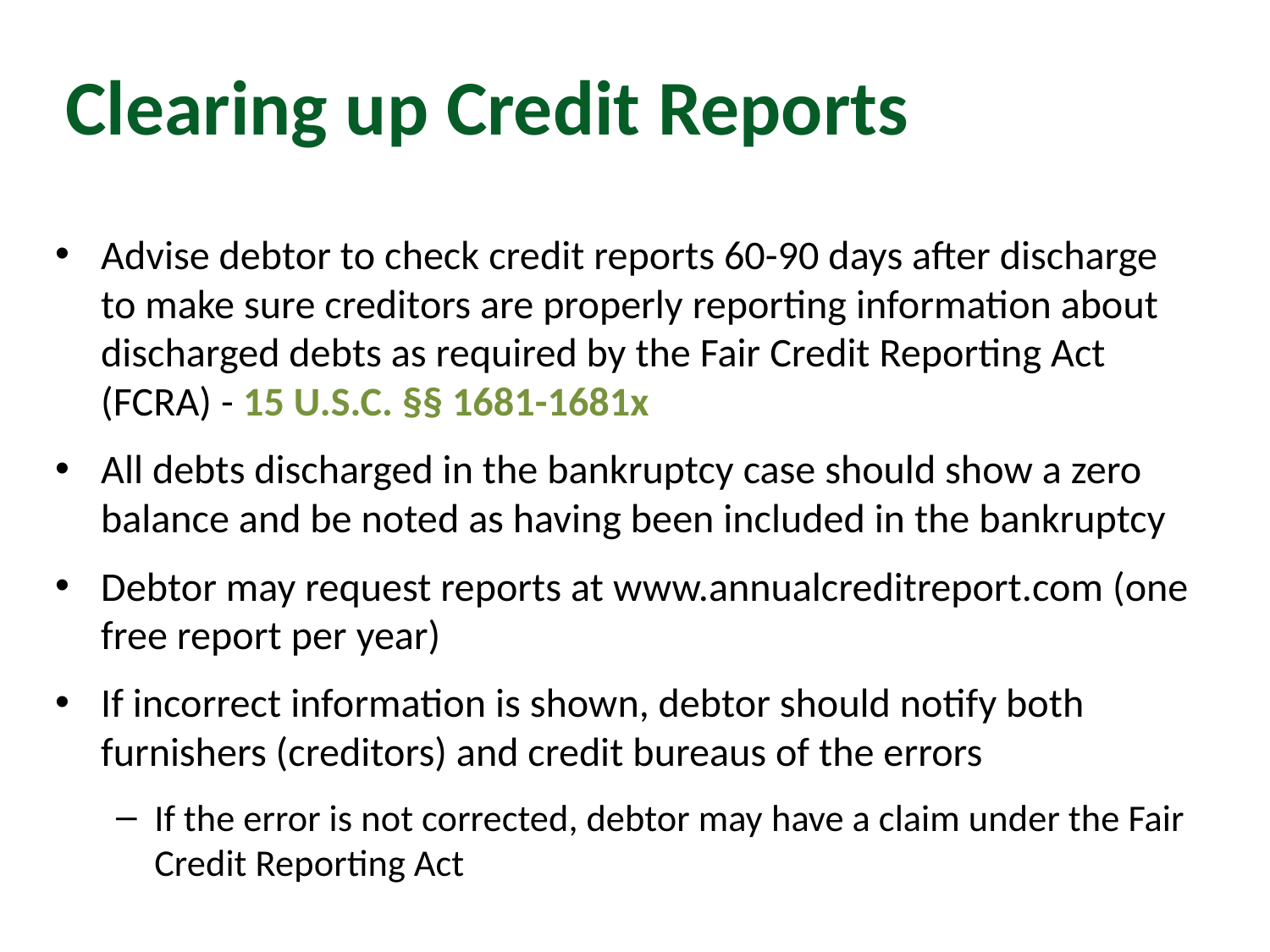

# Clearing up Credit Reports
Advise debtor to check credit reports 60-90 days after discharge to make sure creditors are properly reporting information about discharged debts as required by the Fair Credit Reporting Act (FCRA) - 15 U.S.C. §§ 1681-1681x
All debts discharged in the bankruptcy case should show a zero balance and be noted as having been included in the bankruptcy
Debtor may request reports at www.annualcreditreport.com (one free report per year)
If incorrect information is shown, debtor should notify both furnishers (creditors) and credit bureaus of the errors
If the error is not corrected, debtor may have a claim under the Fair Credit Reporting Act